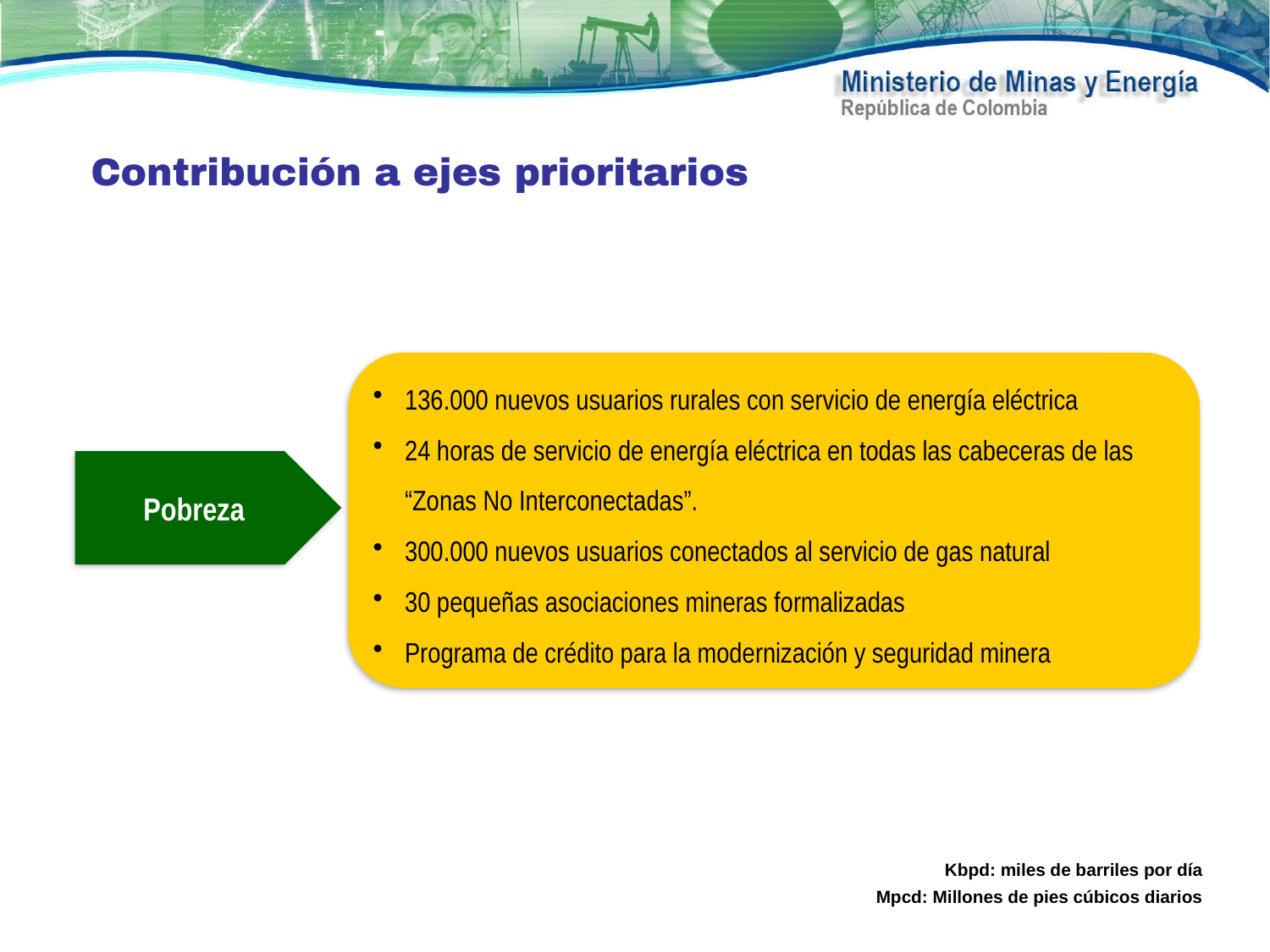

Contribución a ejes prioritarios
136.000 nuevos usuarios rurales con servicio de energía eléctrica
24 horas de servicio de energía eléctrica en todas las cabeceras de las “Zonas No Interconectadas”.
300.000 nuevos usuarios conectados al servicio de gas natural
30 pequeñas asociaciones mineras formalizadas
Programa de crédito para la modernización y seguridad minera

Pobreza
Kbpd: miles de barriles por día
Mpcd: Millones de pies cúbicos diarios